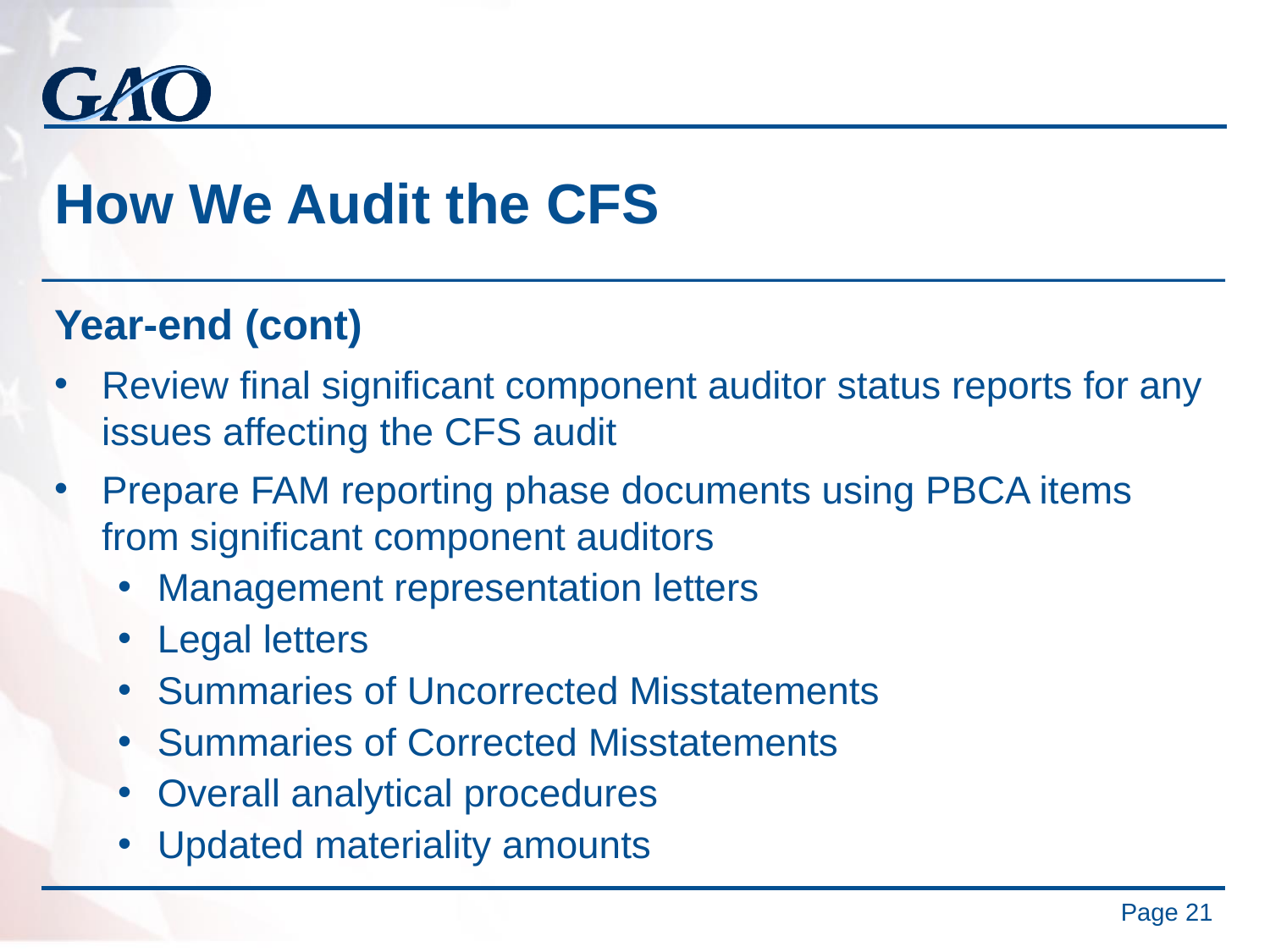

# How We Audit the CFS
Year-end (cont)
Review final significant component auditor status reports for any issues affecting the CFS audit
Prepare FAM reporting phase documents using PBCA items from significant component auditors
Management representation letters
Legal letters
Summaries of Uncorrected Misstatements
Summaries of Corrected Misstatements
Overall analytical procedures
Updated materiality amounts

Page 21